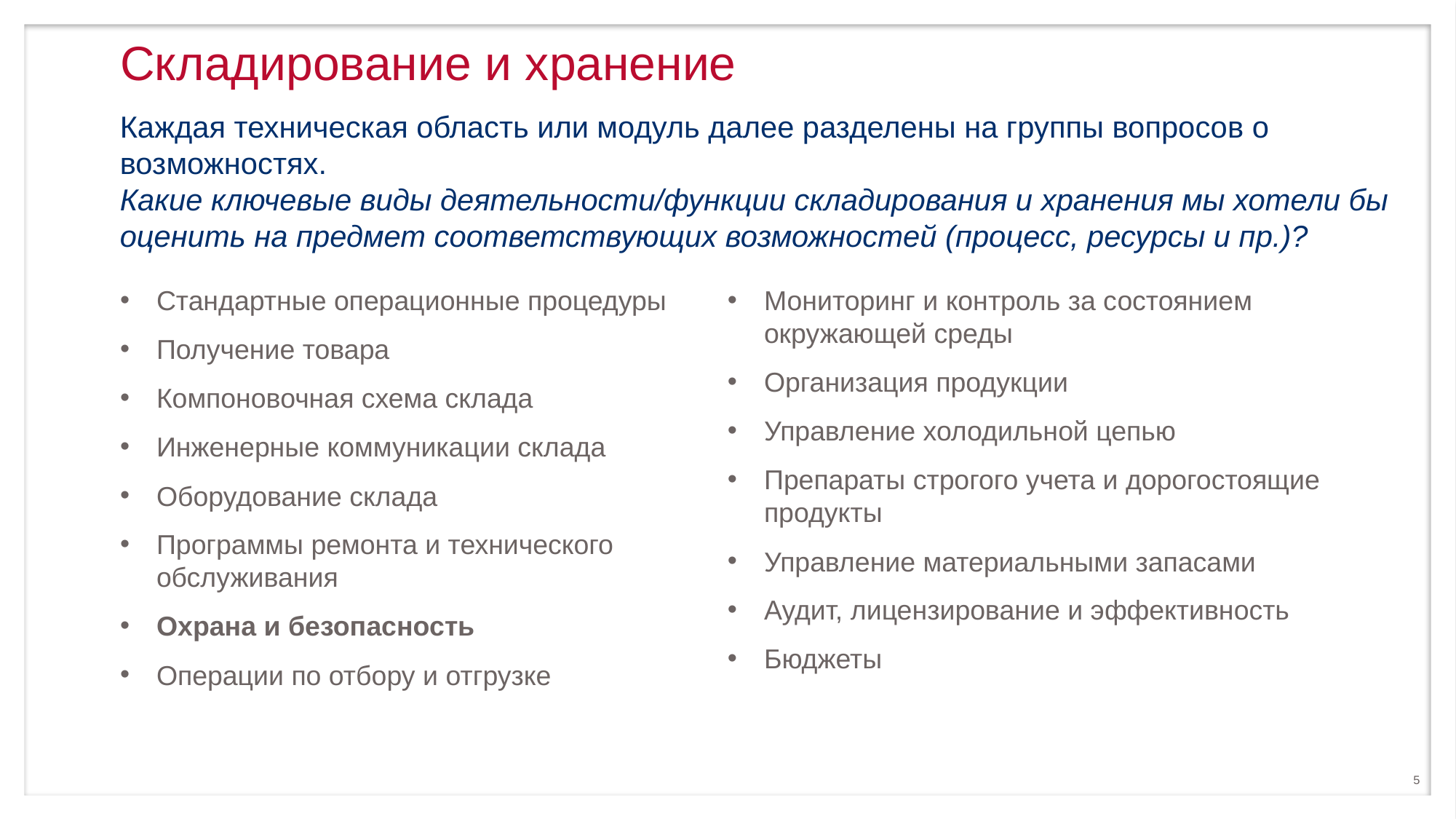

# Складирование и хранение
Каждая техническая область или модуль далее разделены на группы вопросов о возможностях.
Какие ключевые виды деятельности/функции складирования и хранения мы хотели бы оценить на предмет соответствующих возможностей (процесс, ресурсы и пр.)?
Стандартные операционные процедуры
Получение товара
Компоновочная схема склада
Инженерные коммуникации склада
Оборудование склада
Программы ремонта и технического обслуживания
Охрана и безопасность
Операции по отбору и отгрузке
Мониторинг и контроль за состоянием окружающей среды
Организация продукции
Управление холодильной цепью
Препараты строгого учета и дорогостоящие продукты
Управление материальными запасами
Аудит, лицензирование и эффективность
Бюджеты

5